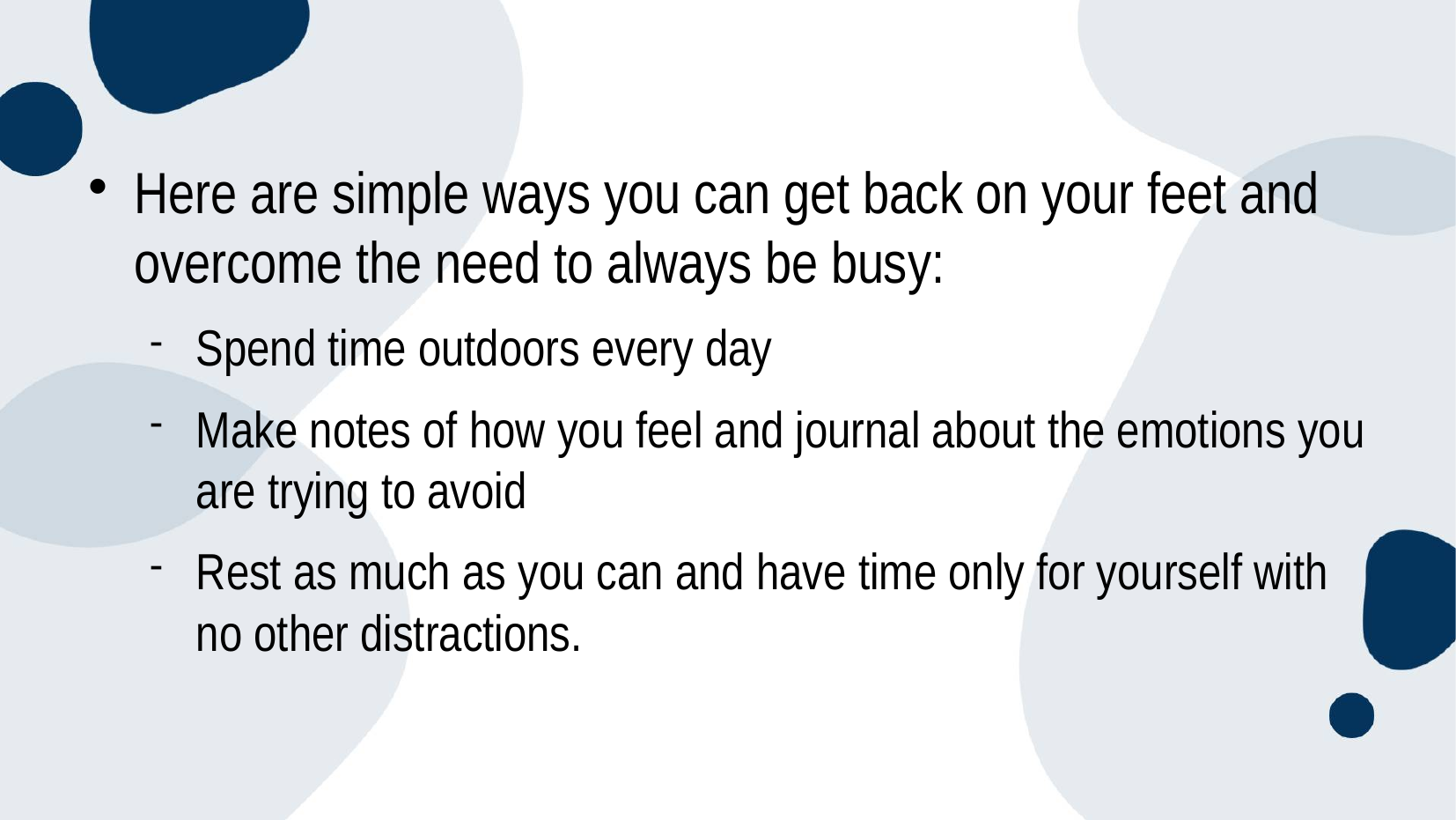

Here are simple ways you can get back on your feet and overcome the need to always be busy:
Spend time outdoors every day
Make notes of how you feel and journal about the emotions you are trying to avoid
Rest as much as you can and have time only for yourself with no other distractions.